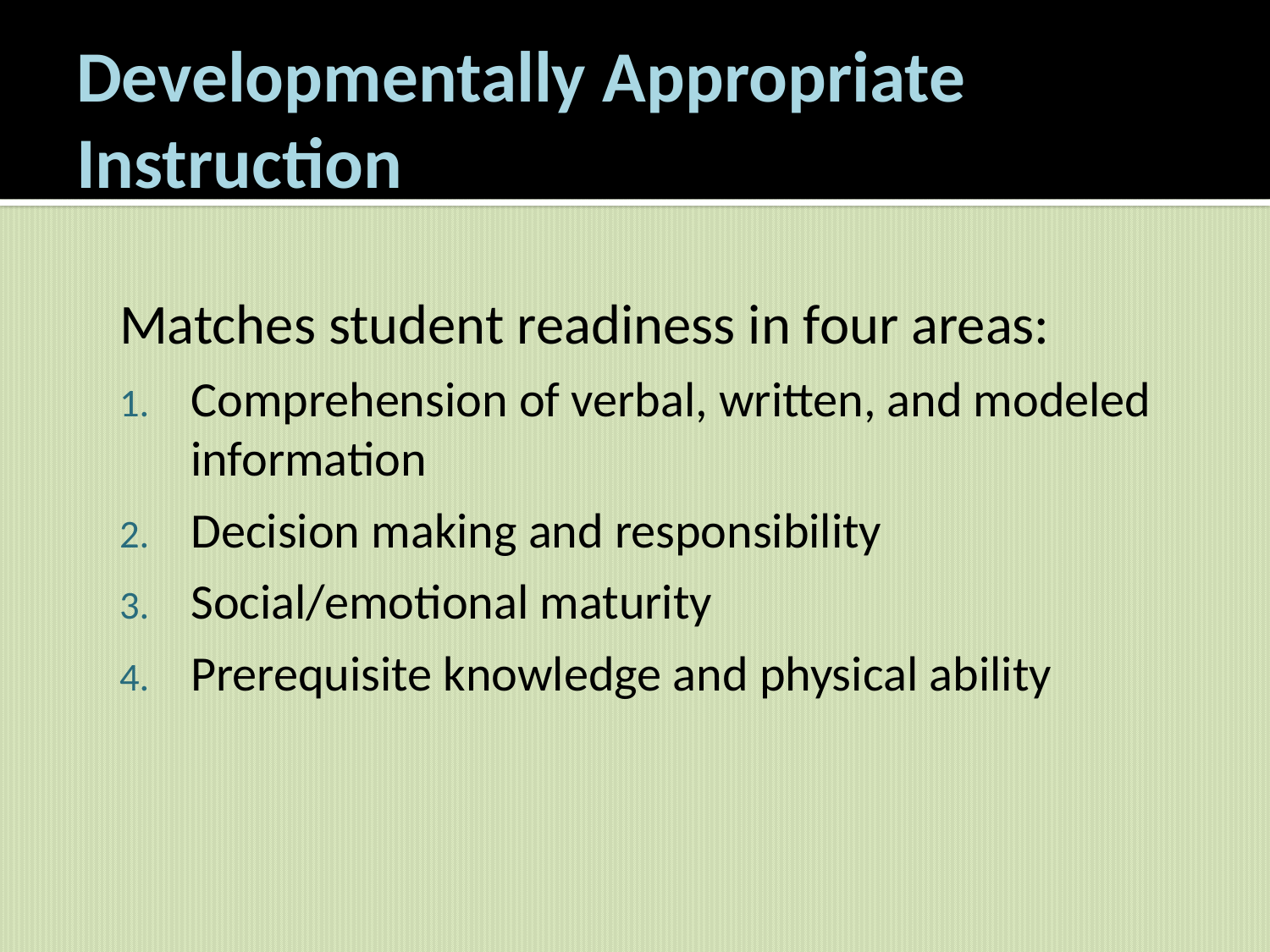

# Developmentally Appropriate Instruction
Matches student readiness in four areas:
Comprehension of verbal, written, and modeled information
Decision making and responsibility
Social/emotional maturity
Prerequisite knowledge and physical ability